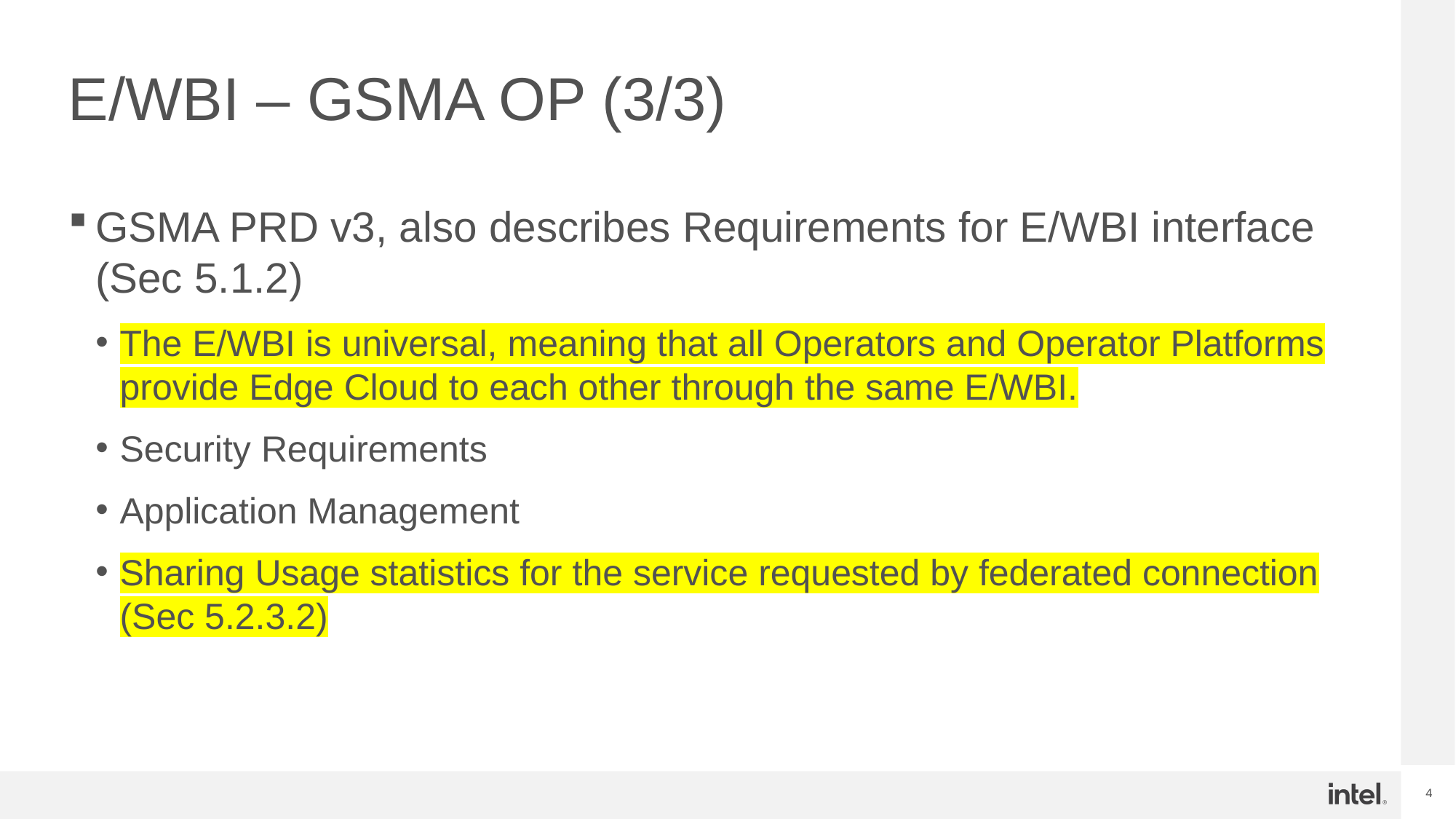

# E/WBI – GSMA OP (3/3)
GSMA PRD v3, also describes Requirements for E/WBI interface (Sec 5.1.2)
The E/WBI is universal, meaning that all Operators and Operator Platforms provide Edge Cloud to each other through the same E/WBI.
Security Requirements
Application Management
Sharing Usage statistics for the service requested by federated connection (Sec 5.2.3.2)